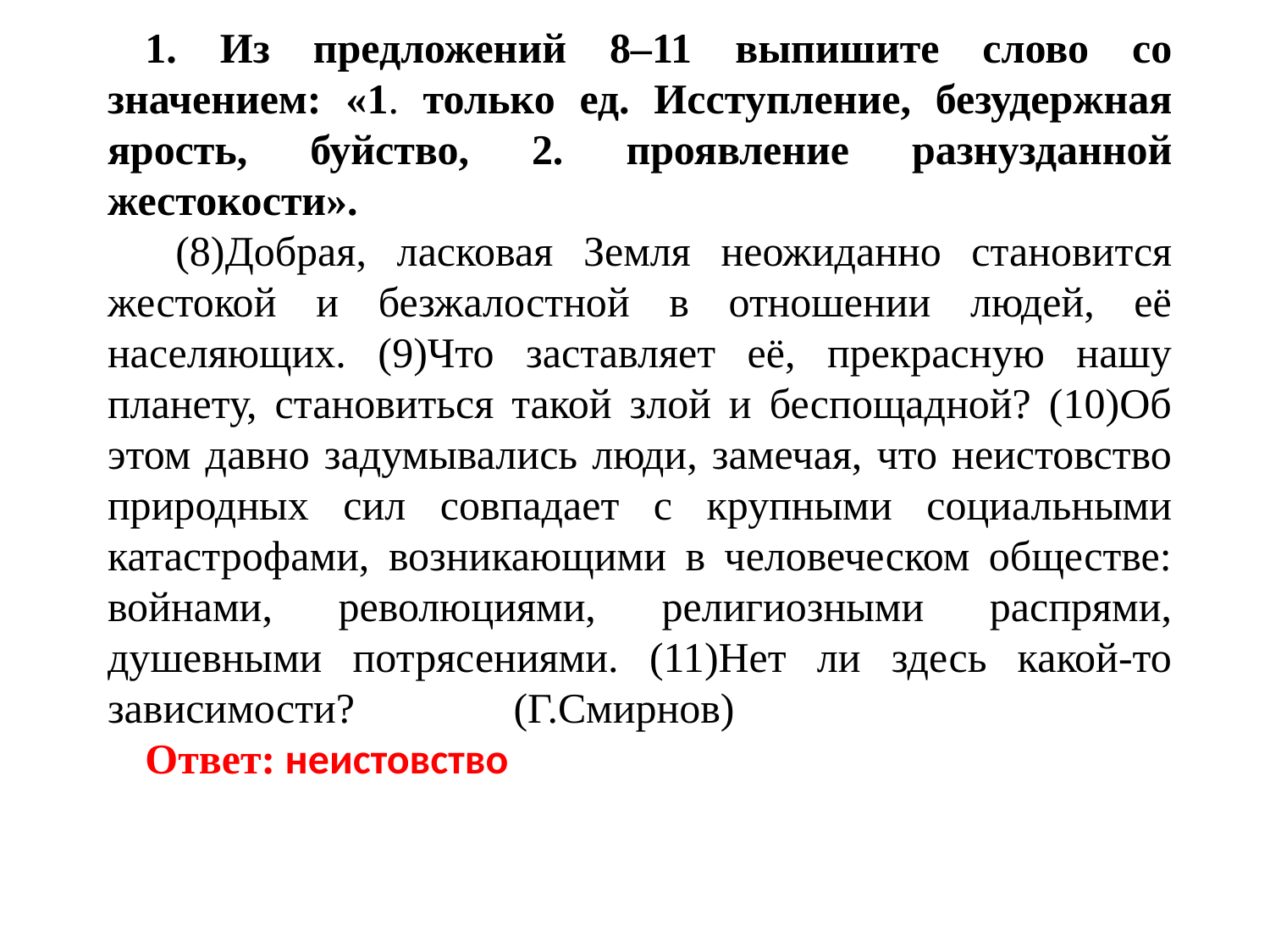

1. Из предложений 8–11 выпишите слово со значением: «1. только ед. Исступление, безудержная ярость, буйство, 2. проявление разнузданной жестокости».
 (8)Добрая, ласковая Земля неожиданно становится жестокой и безжалостной в отношении людей, её населяющих. (9)Что заставляет её, прекрасную нашу планету, становиться такой злой и беспощадной? (10)Об этом давно задумывались люди, замечая, что неистовство природных сил совпадает с крупными социальными катастрофами, возникающими в человеческом обществе: войнами, революциями, религиозными распрями, душевными потрясениями. (11)Нет ли здесь какой-то зависимости?               (Г.Смирнов)
Ответ: неистовство